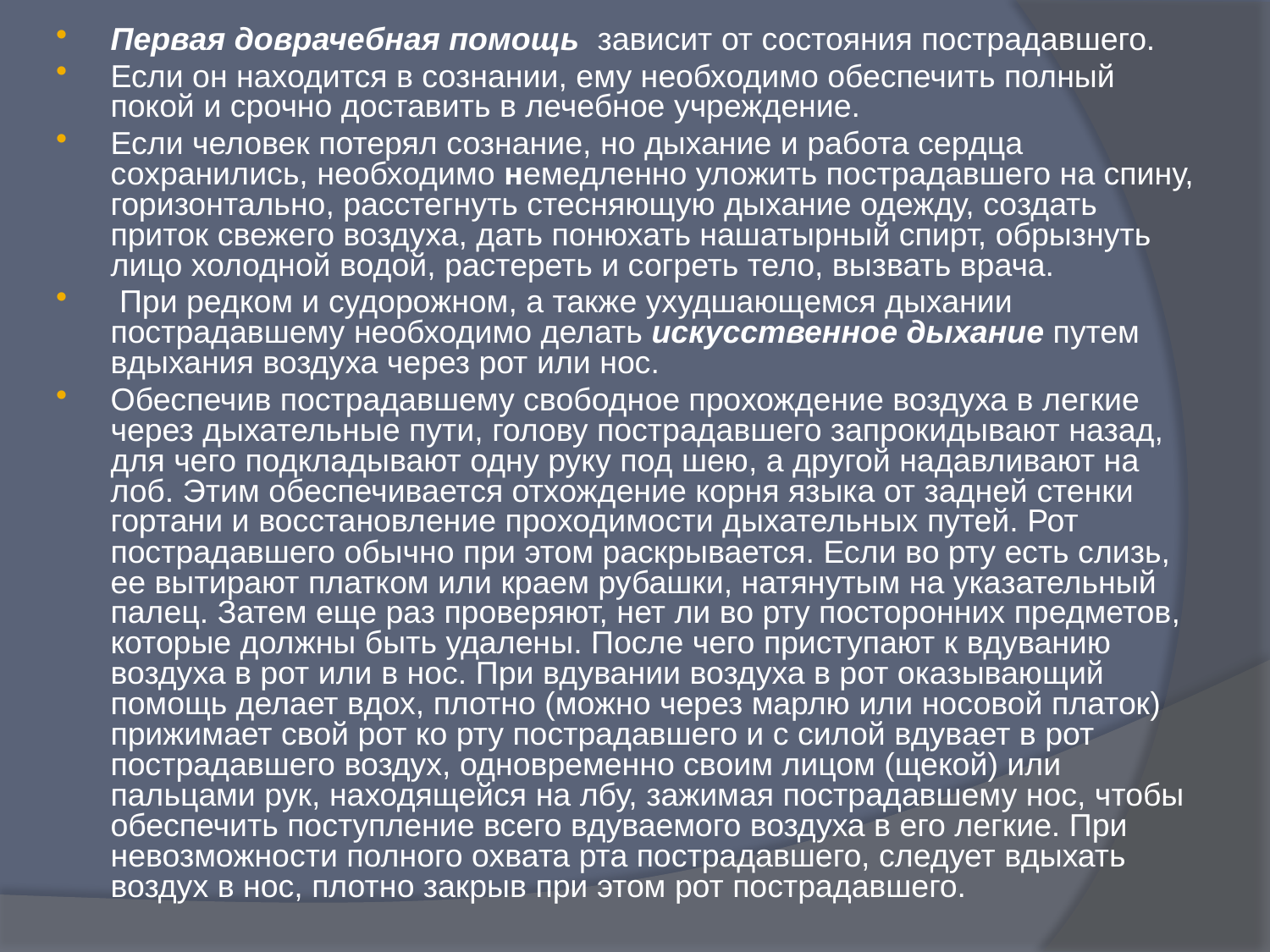

Первая доврачебная помощь  зависит от состояния пострадавшего.
Если он находится в сознании, ему необходимо обеспечить полный покой и срочно доставить в лечебное учреждение.
Если человек потерял сознание, но дыхание и работа сердца сохранились, необходимо немедленно уложить пострадавшего на спину, горизонтально, расстегнуть стесняющую дыхание одежду, создать приток свежего воздуха, дать понюхать нашатырный спирт, обрызнуть лицо холодной водой, растереть и согреть тело, вызвать врача.
 При редком и судорожном, а также ухудшающемся дыхании пострадавшему необходимо делать искусственное дыхание путем вдыхания воздуха через рот или нос.
Обеспечив пострадавшему свободное прохождение воздуха в легкие через дыхательные пути, голову пострадавшего запрокидывают назад, для чего подкладывают одну руку под шею, а другой надавливают на лоб. Этим обеспечивается отхождение корня языка от задней стенки гортани и восстановление проходимости дыхательных путей. Рот пострадавшего обычно при этом раскрывается. Если во рту есть слизь, ее вытирают платком или краем рубашки, натянутым на указательный палец. Затем еще раз проверяют, нет ли во рту посторонних предметов, которые должны быть удалены. После чего приступают к вдуванию воздуха в рот или в нос. При вдувании воздуха в рот оказывающий помощь делает вдох, плотно (можно через марлю или носовой платок) прижимает свой рот ко рту пострадавшего и с силой вдувает в рот пострадавшего воздух, одновременно своим лицом (щекой) или пальцами рук, находящейся на лбу, зажимая пострадавшему нос, чтобы обеспечить поступление всего вдуваемого воздуха в его легкие. При невозможности полного охвата рта пострадавшего, следует вдыхать воздух в нос, плотно закрыв при этом рот пострадавшего.